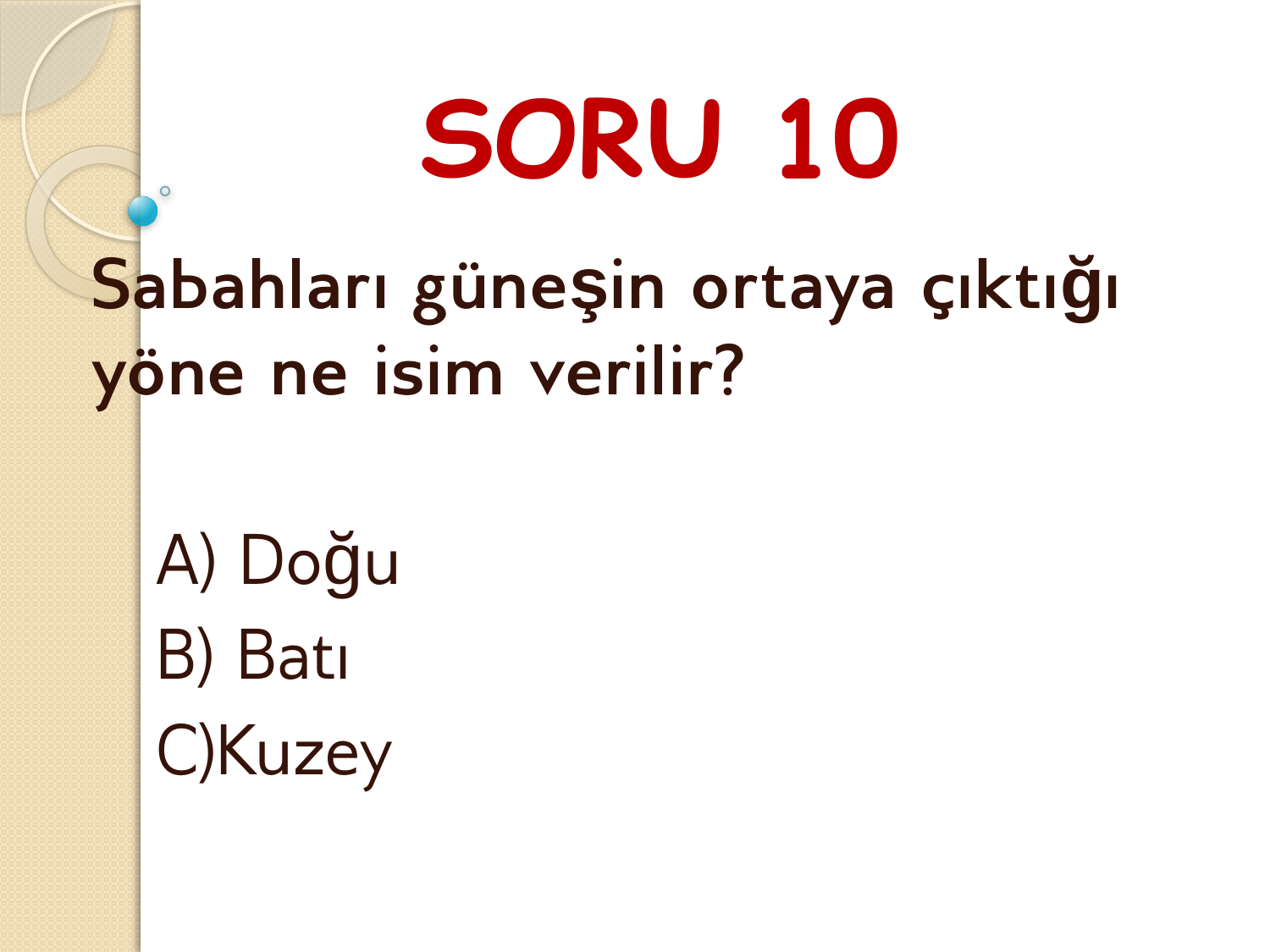

# SORU 10

Sabahları güneşin ortaya çıktığı yöne ne isim verilir?

   A) Doğu
   B) Batı
   C)Kuzey